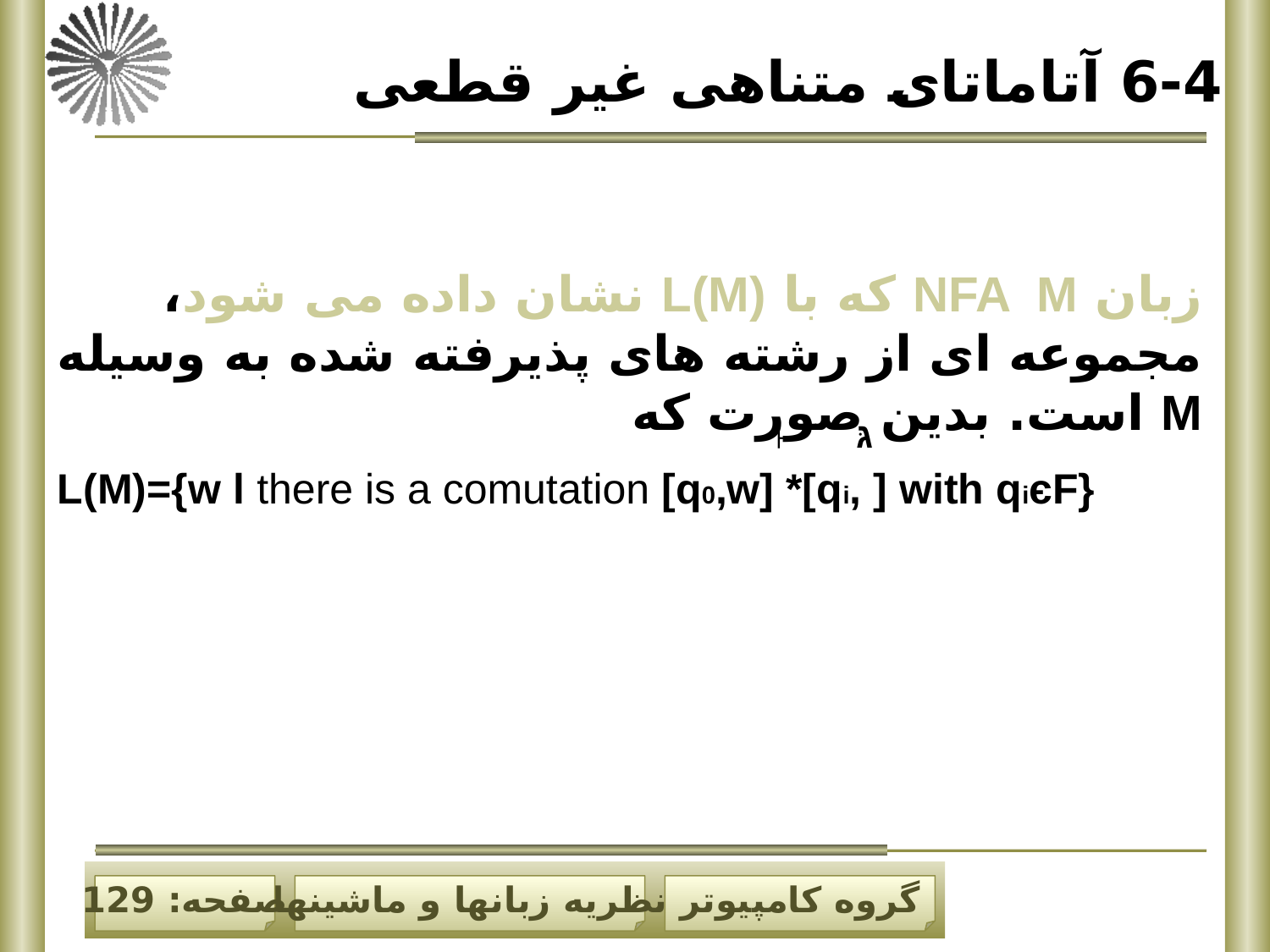

6-4 آتاماتای متناهی غیر قطعی
زبان NFA  M که با L(M) نشان داده می شود، مجموعه ای از رشته های پذیرفته شده به وسیله M است. بدین صورت که
L(M)={w l there is a comutation [q0,w] *[qi, ] with qiєF}
גּ
┴